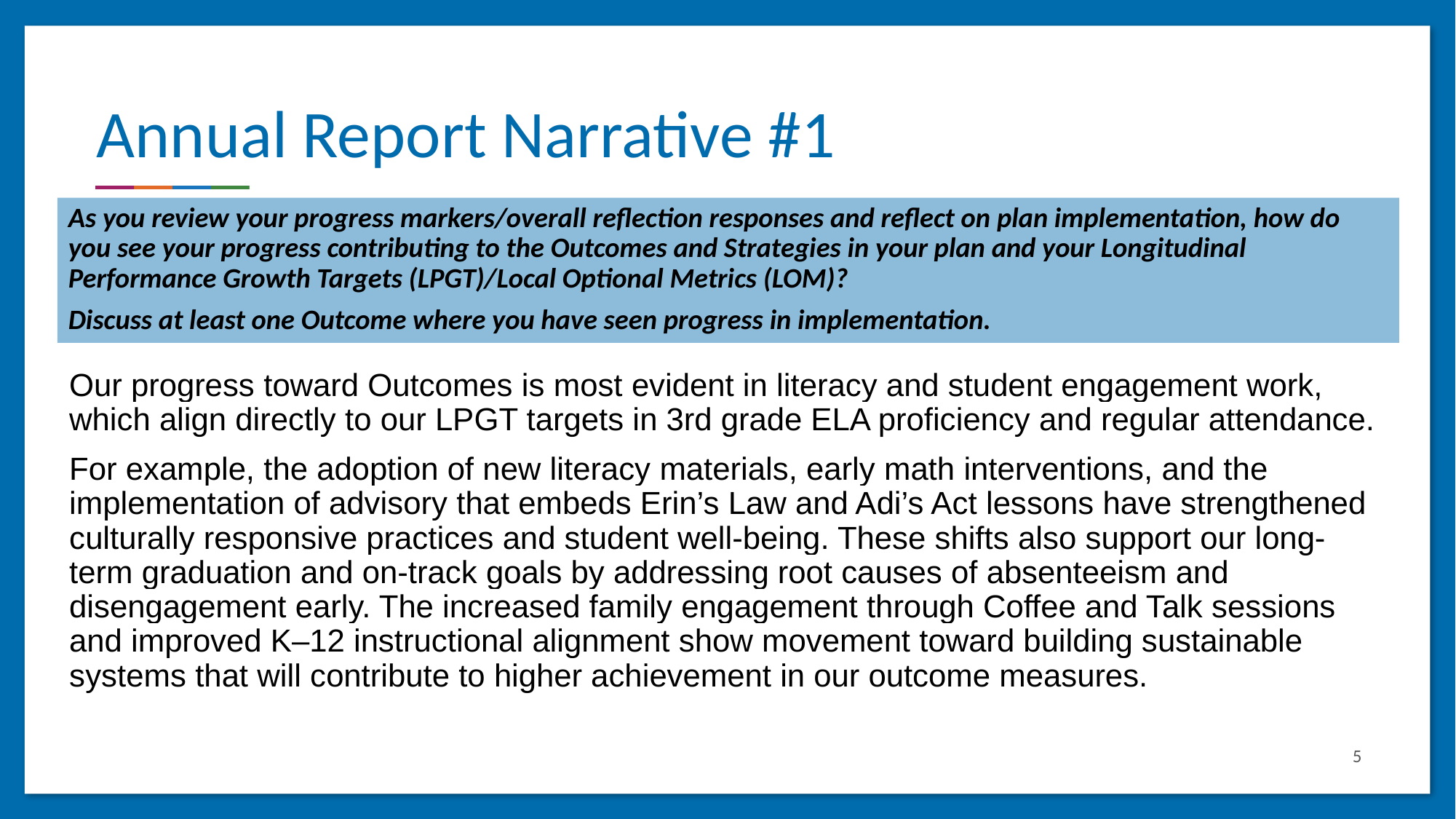

# Annual Report Narrative #1
As you review your progress markers/overall reflection responses and reflect on plan implementation, how do you see your progress contributing to the Outcomes and Strategies in your plan and your Longitudinal Performance Growth Targets (LPGT)/Local Optional Metrics (LOM)?
Discuss at least one Outcome where you have seen progress in implementation.
Our progress toward Outcomes is most evident in literacy and student engagement work, which align directly to our LPGT targets in 3rd grade ELA proficiency and regular attendance.
For example, the adoption of new literacy materials, early math interventions, and the implementation of advisory that embeds Erin’s Law and Adi’s Act lessons have strengthened culturally responsive practices and student well-being. These shifts also support our long-term graduation and on-track goals by addressing root causes of absenteeism and disengagement early. The increased family engagement through Coffee and Talk sessions and improved K–12 instructional alignment show movement toward building sustainable systems that will contribute to higher achievement in our outcome measures.
5